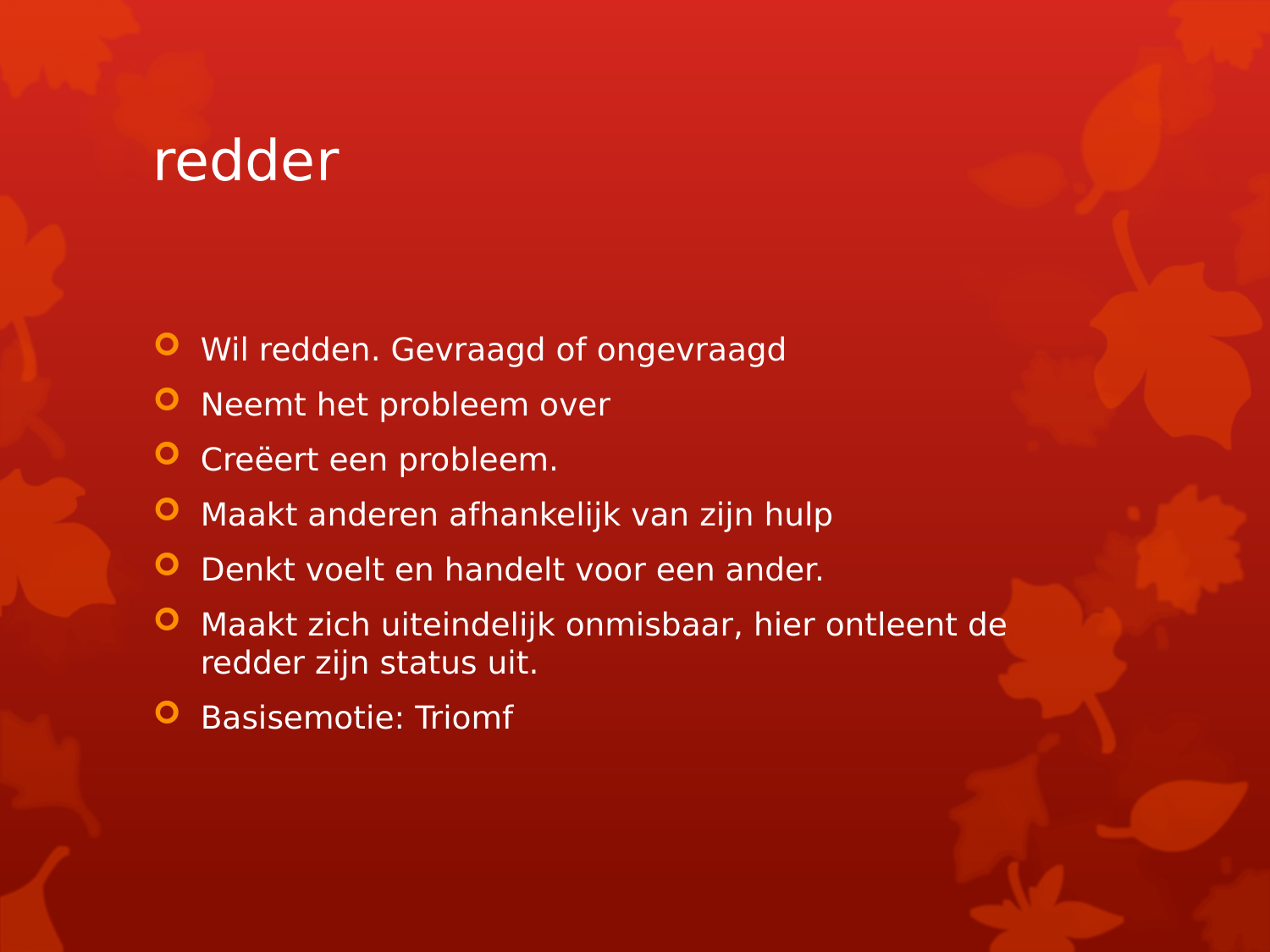

# redder
Wil redden. Gevraagd of ongevraagd
Neemt het probleem over
Creëert een probleem.
Maakt anderen afhankelijk van zijn hulp
Denkt voelt en handelt voor een ander.
Maakt zich uiteindelijk onmisbaar, hier ontleent de redder zijn status uit.
Basisemotie: Triomf